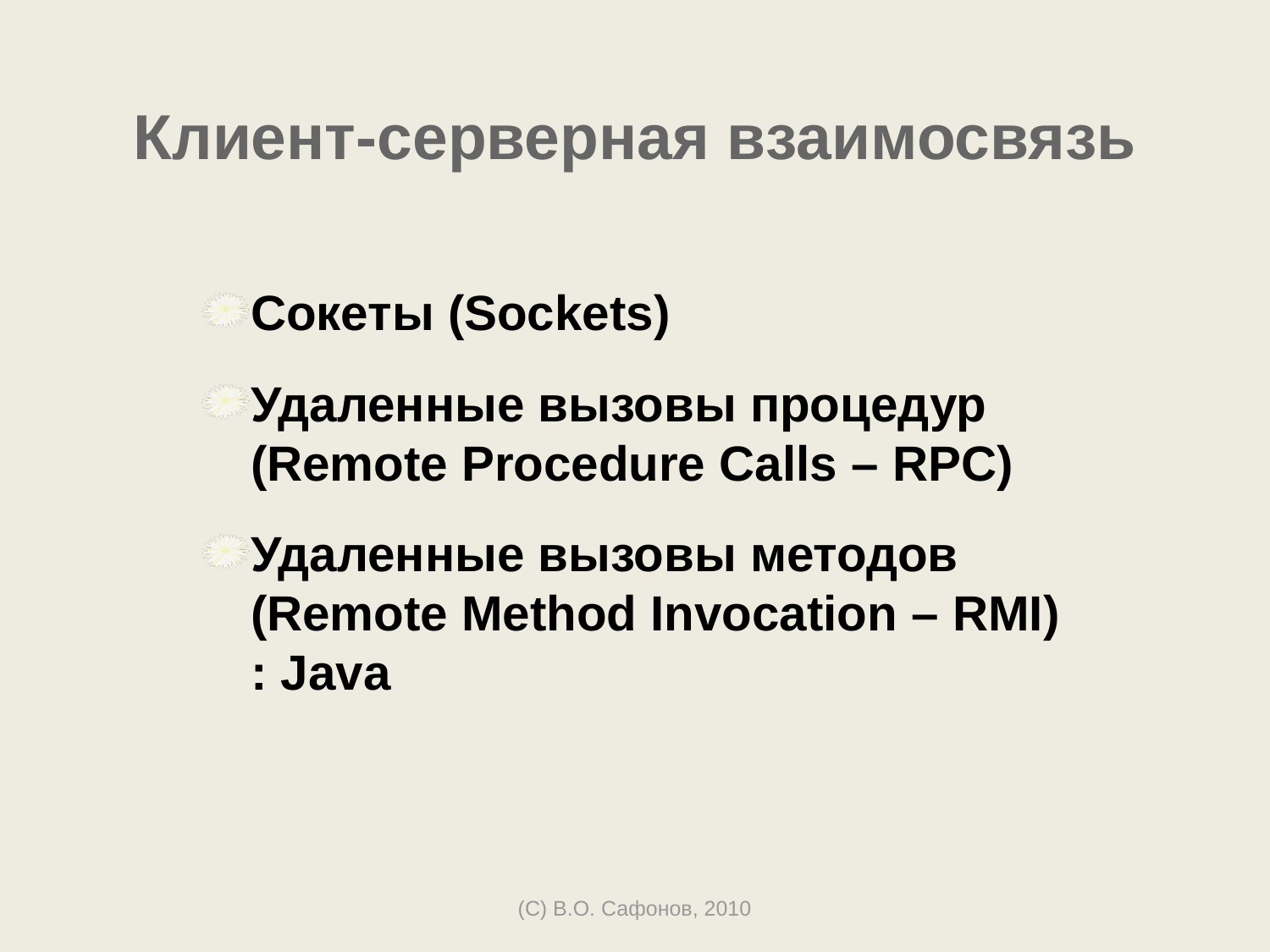

# Клиент-серверная взаимосвязь
Сокеты (Sockets)
Удаленные вызовы процедур (Remote Procedure Calls – RPC)
Удаленные вызовы методов (Remote Method Invocation – RMI) : Java

(C) В.О. Сафонов, 2010